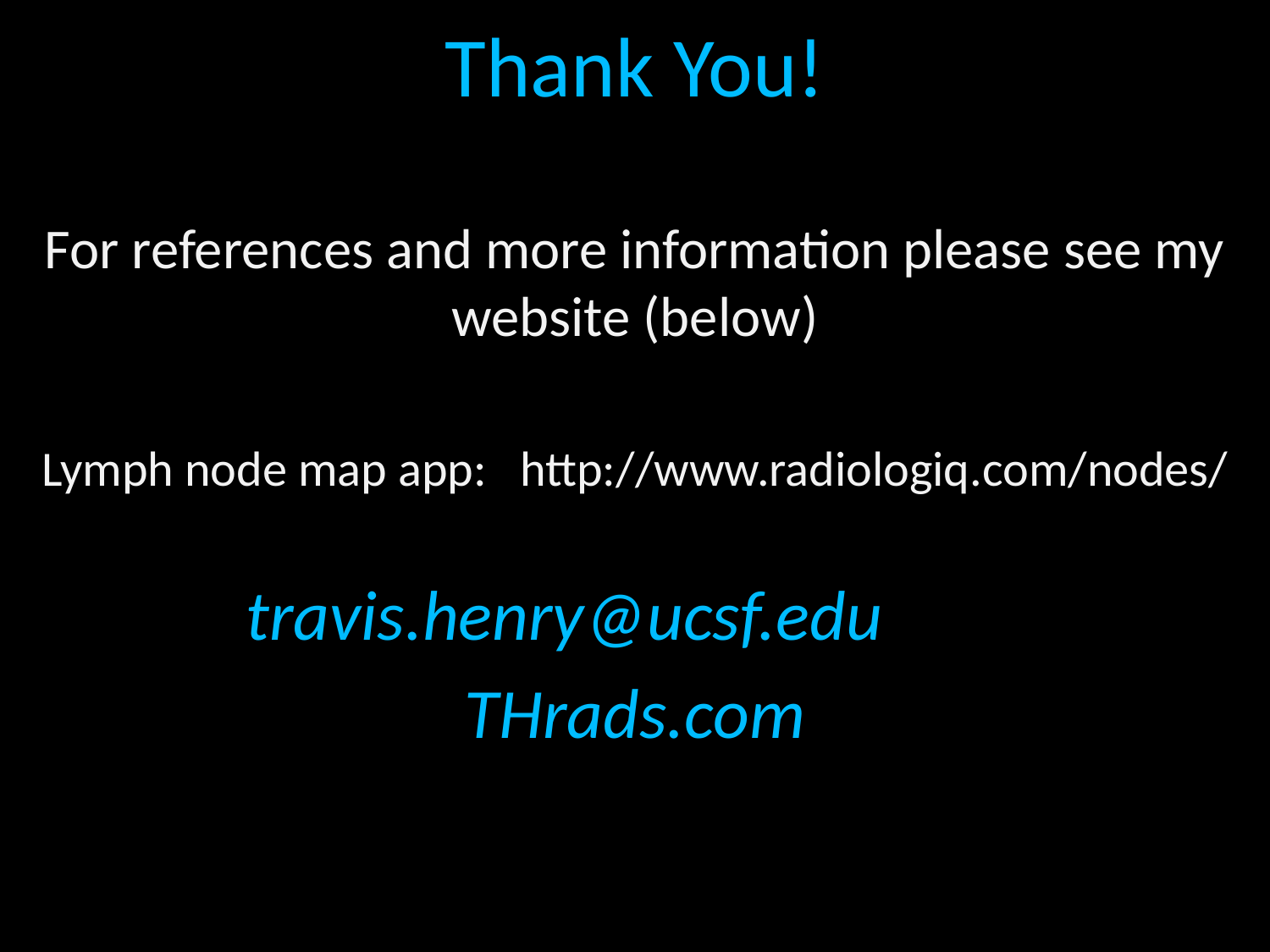

# Thank You!

For references and more information please see my website (below)

Lymph node map app:   http://www.radiologiq.com/nodes/

travis.henry@ucsf.edu
THrads.com